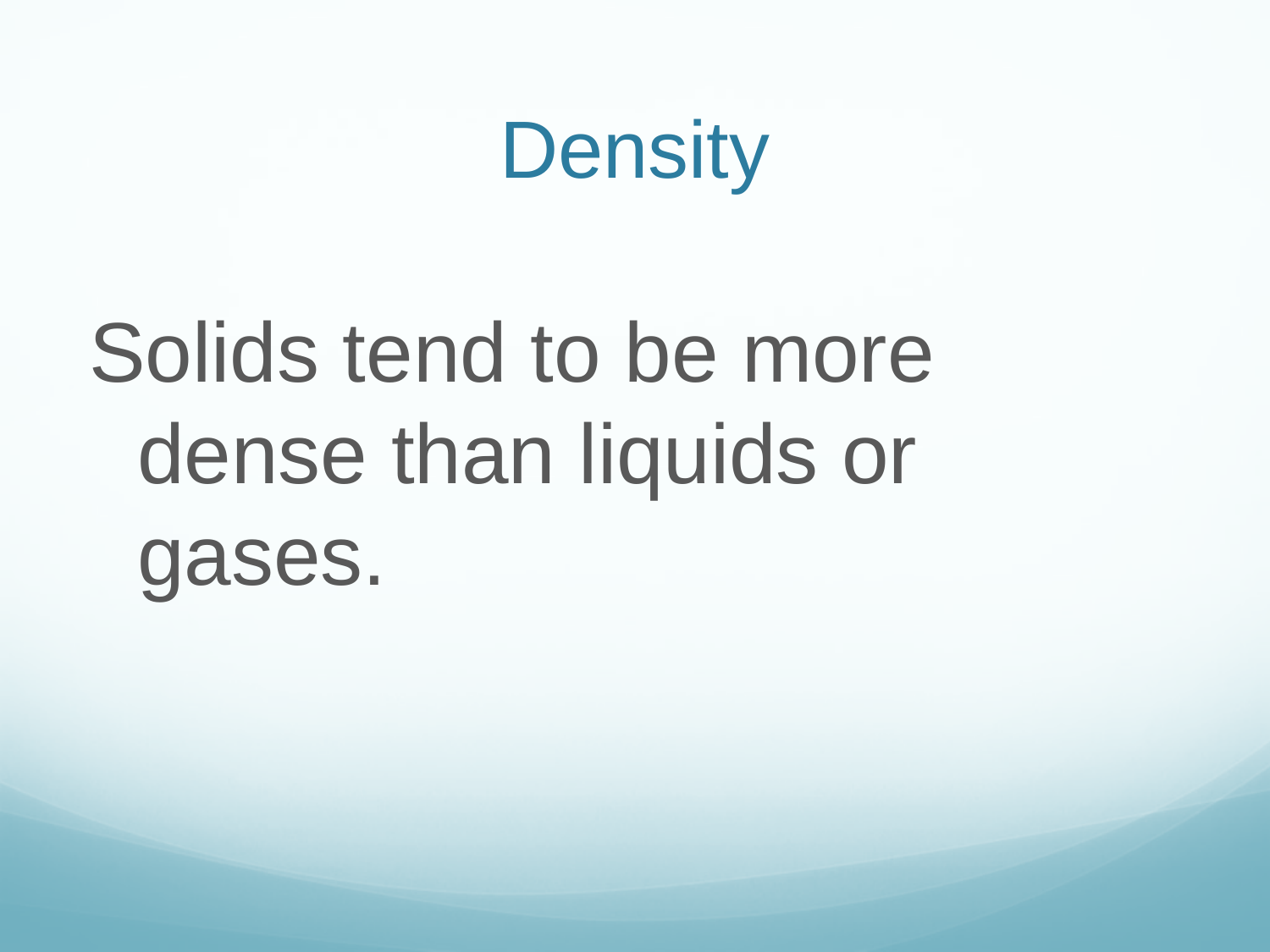

# Density

Solids tend to be more dense than liquids or gases.